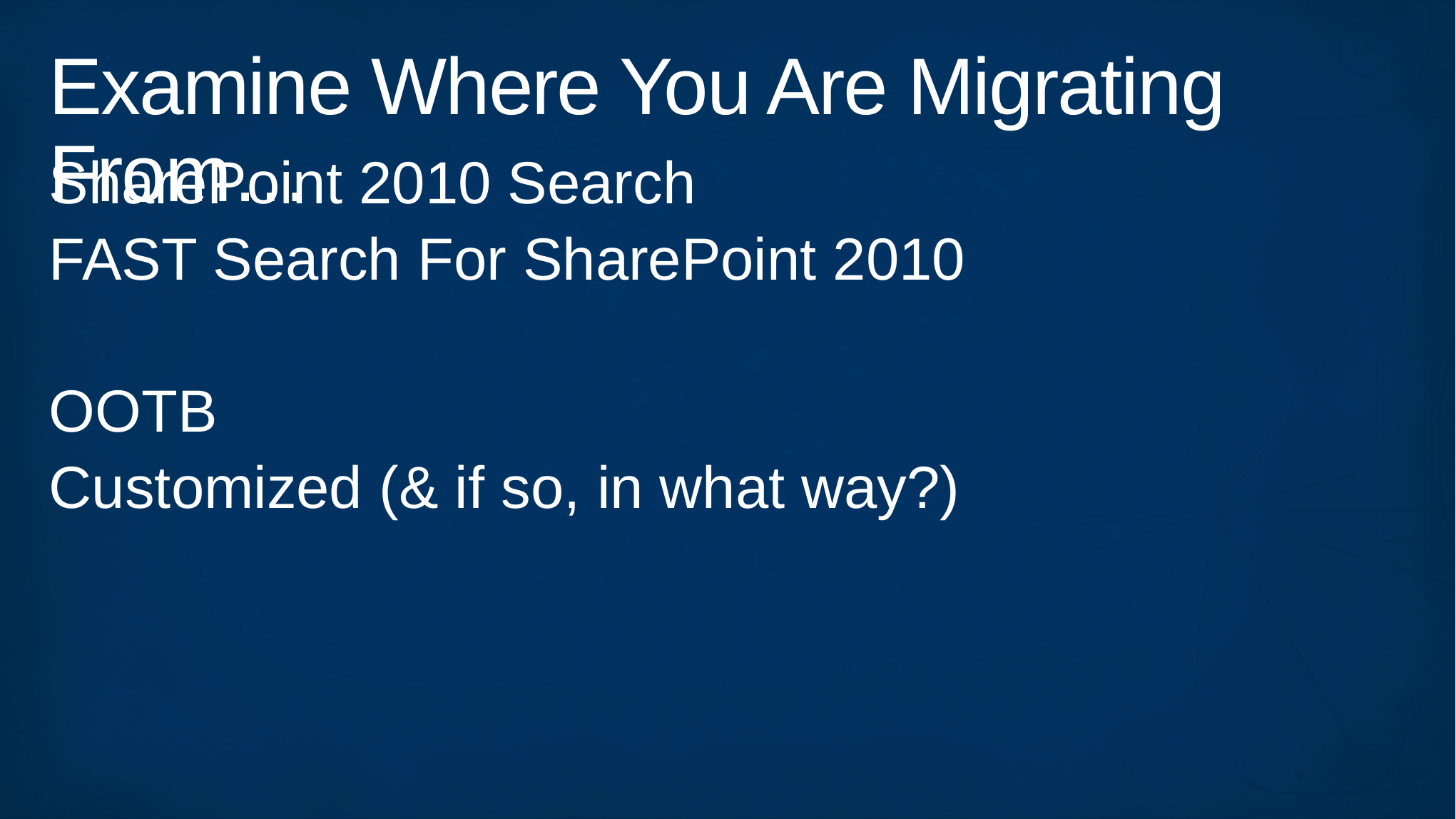

# Examine Where You Are Migrating From…
SharePoint 2010 Search
FAST Search For SharePoint 2010

OOTB
Customized (& if so, in what way?)